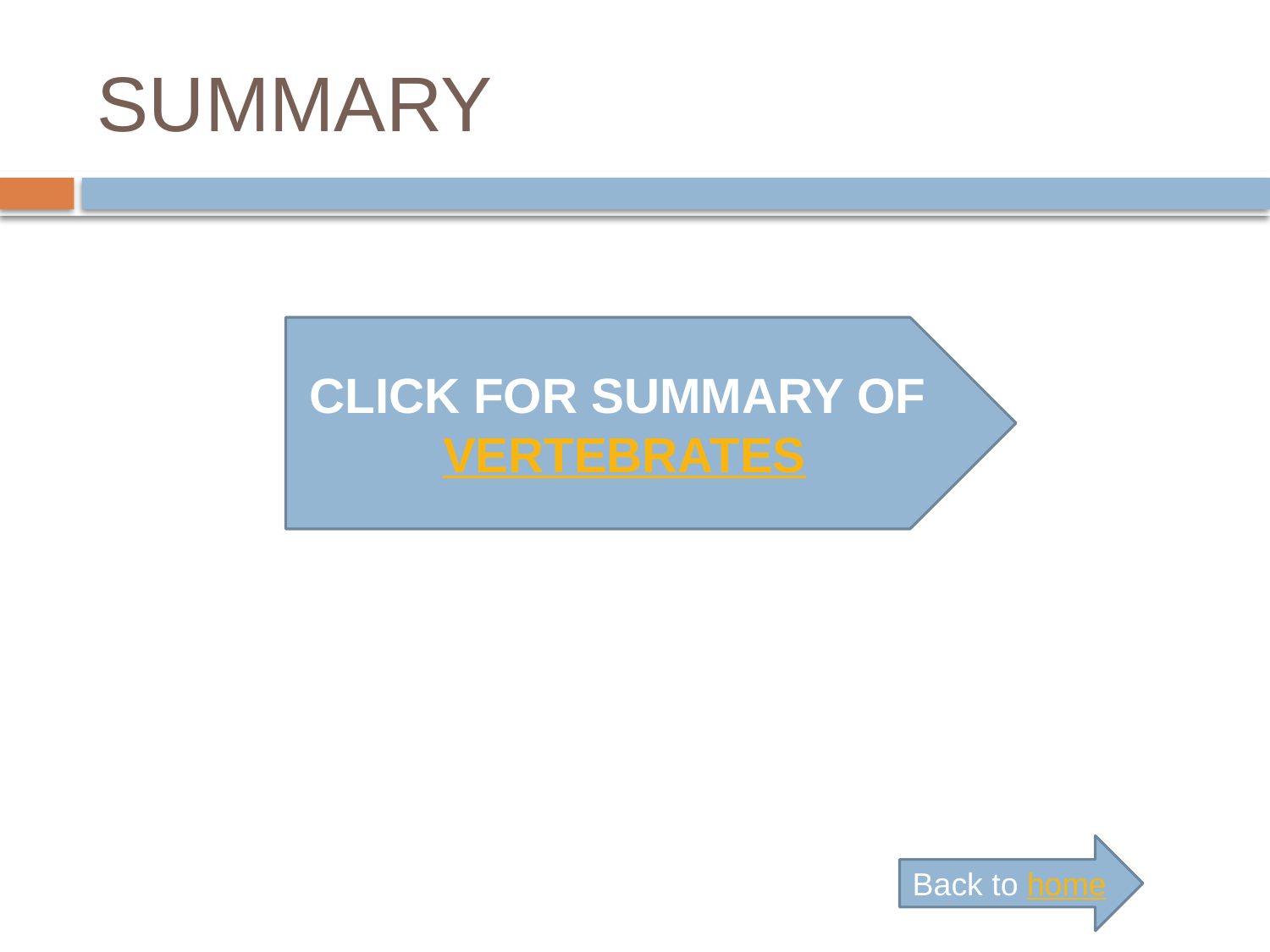

# SUMMARY
CLICK FOR SUMMARY OF VERTEBRATES
Back to home